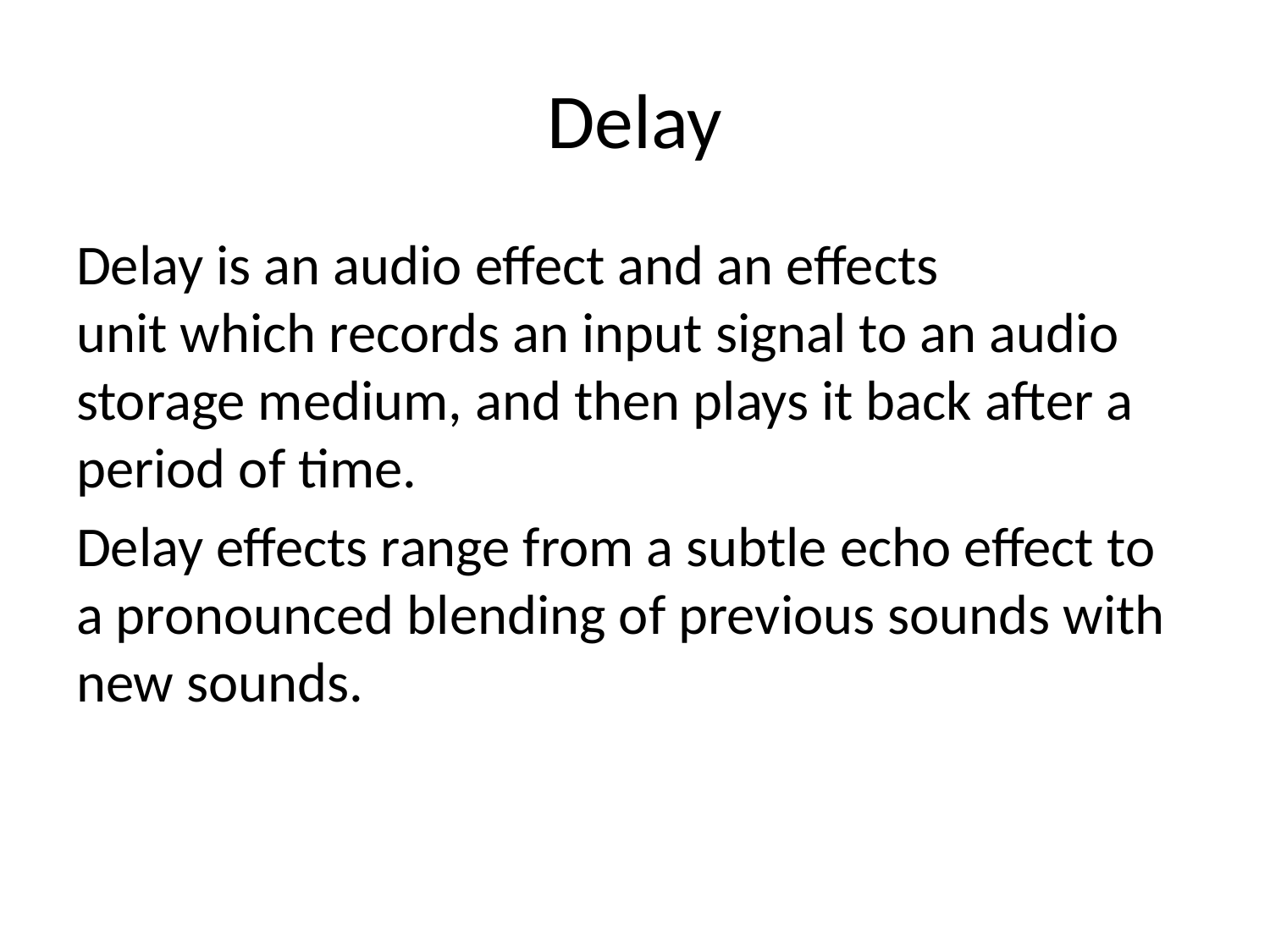

# Delay
Delay is an audio effect and an effects unit which records an input signal to an audio storage medium, and then plays it back after a period of time.
Delay effects range from a subtle echo effect to a pronounced blending of previous sounds with new sounds.